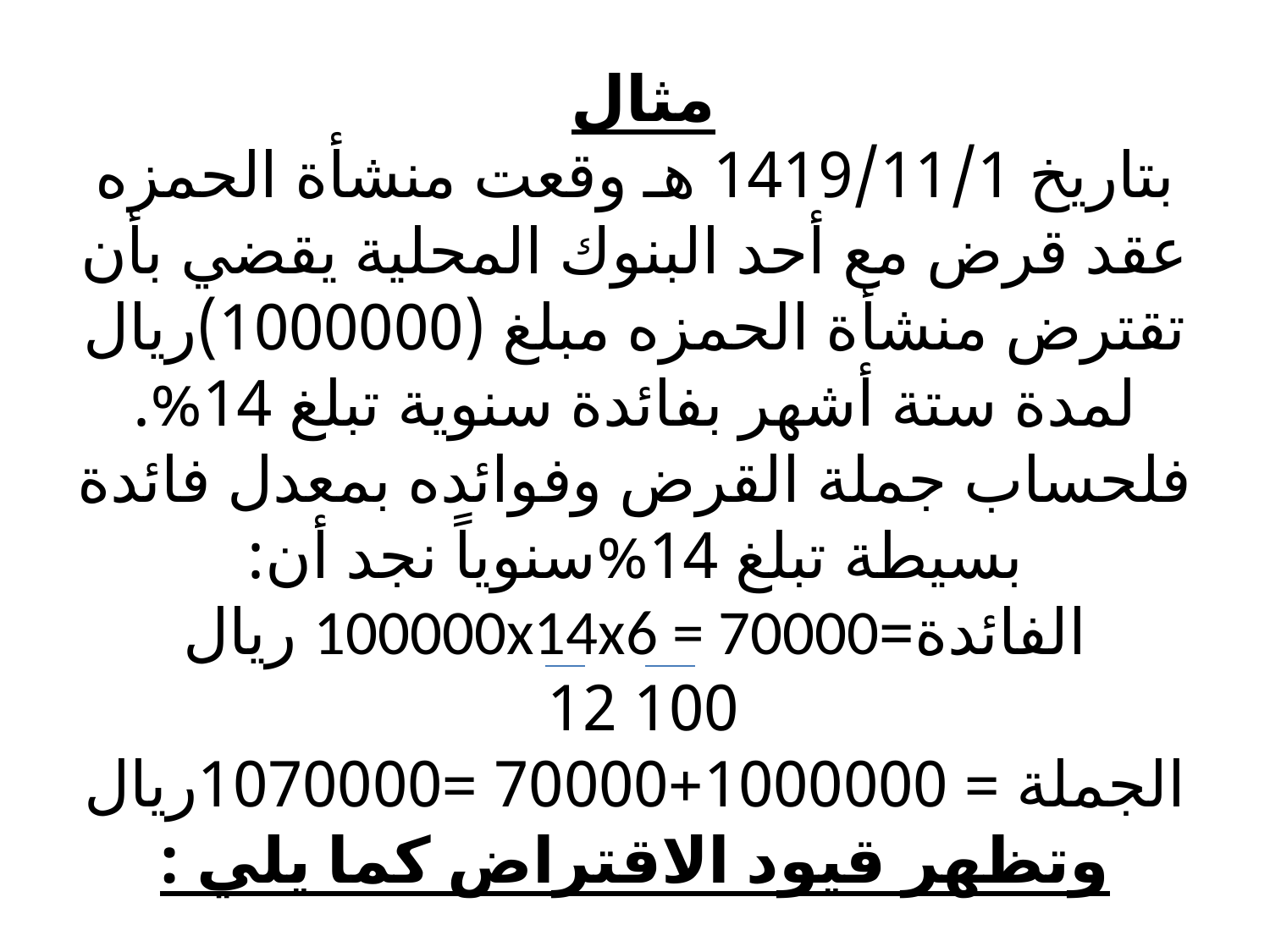

# مثال بتاريخ 1419/11/1 هـ وقعت منشأة الحمزه عقد قرض مع أحد البنوك المحلية يقضي بأن تقترض منشأة الحمزه مبلغ (1000000)ريال لمدة ستة أشهر بفائدة سنوية تبلغ 14%. فلحساب جملة القرض وفوائده بمعدل فائدة بسيطة تبلغ 14%سنوياً نجد أن: الفائدة=100000x14x6 = 70000 ريال 100 12 الجملة = 1000000+70000 =1070000ريال وتظهر قيود الاقتراض كما يلي :